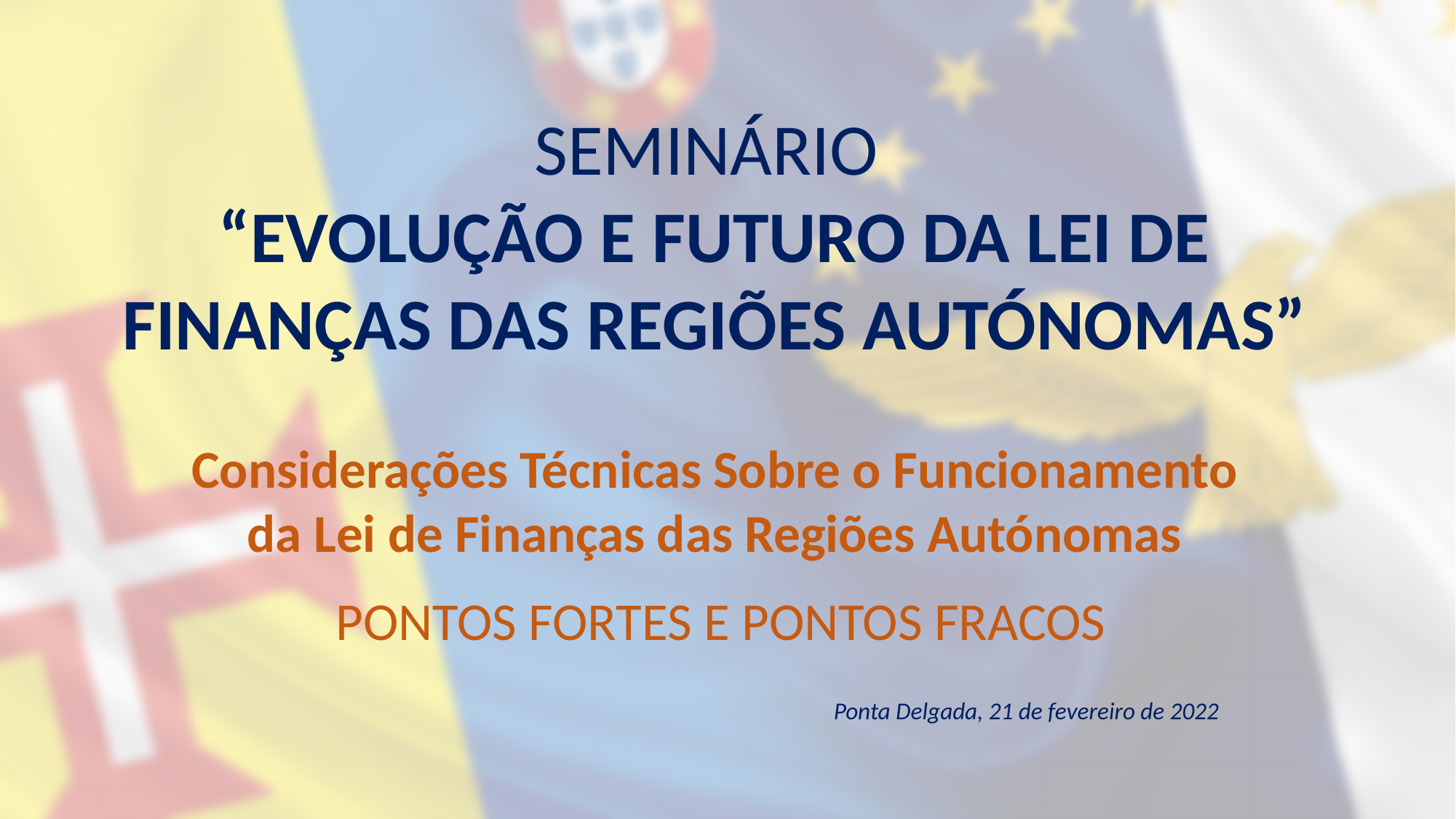

SEMINÁRIO
“EVOLUÇÃO E FUTURO DA LEI DE FINANÇAS DAS REGIÕES AUTÓNOMAS”
Considerações Técnicas Sobre o Funcionamento da Lei de Finanças das Regiões Autónomas
 PONTOS FORTES E PONTOS FRACOS

Ponta Delgada, 21 de fevereiro de 2022
1